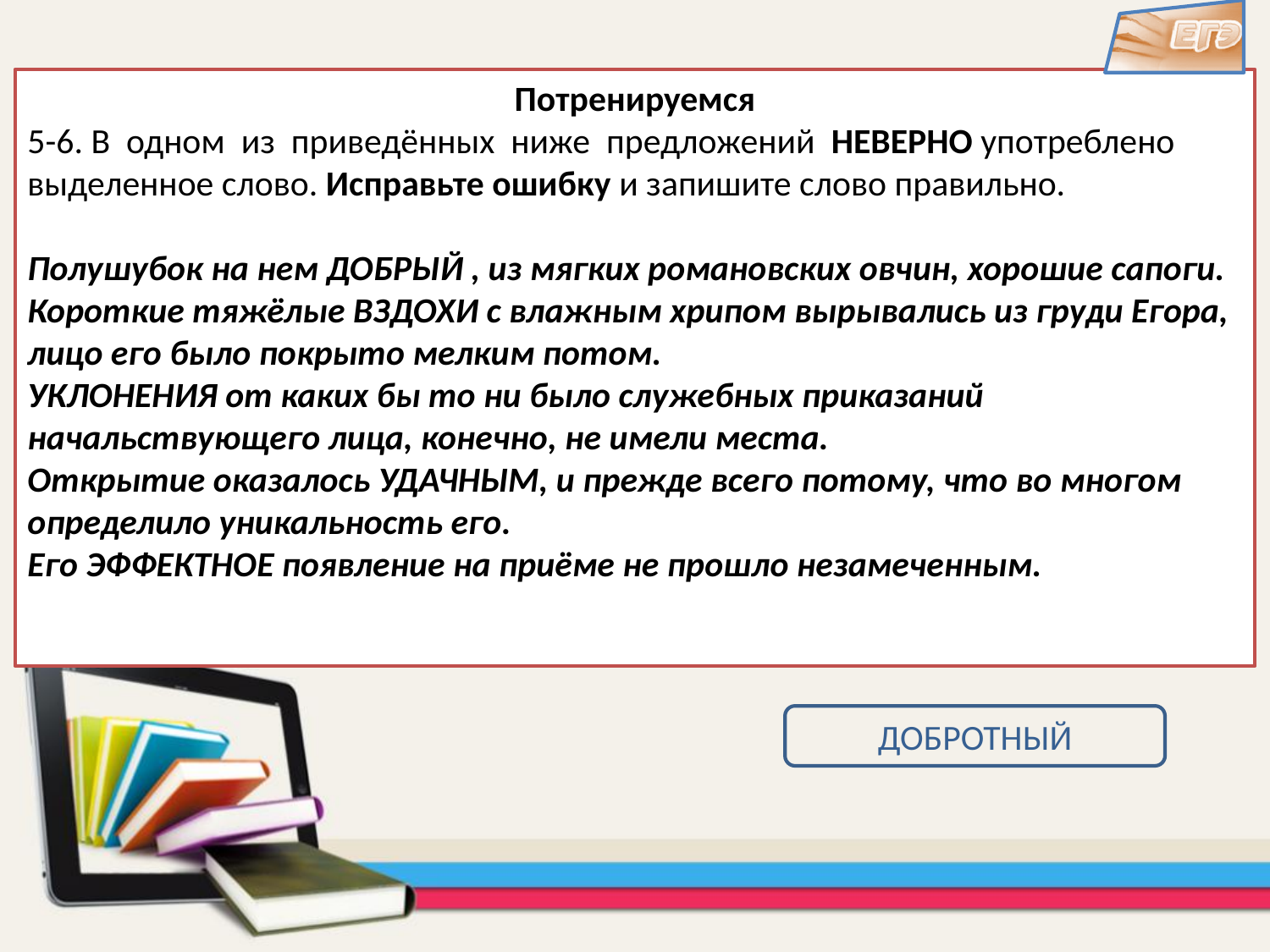

Потренируемся
5-6. В  одном  из  приведённых  ниже  предложений  НЕВЕРНО употреблено выделенное слово. Исправьте ошибку и запишите слово правильно.

Полушубок на нем ДОБРЫЙ , из мягких романовских овчин, хорошие сапоги.
Короткие тяжёлые ВЗДОХИ с влажным хрипом вырывались из груди Егора, лицо его было покрыто мелким потом.
УКЛОНЕНИЯ от каких бы то ни было служебных приказаний начальствующего лица, конечно, не имели места.
Открытие оказалось УДАЧНЫМ, и прежде всего потому, что во многом определило уникальность его.
Его ЭФФЕКТНОЕ появление на приёме не прошло незамеченным.
ДОБРОТНЫЙ